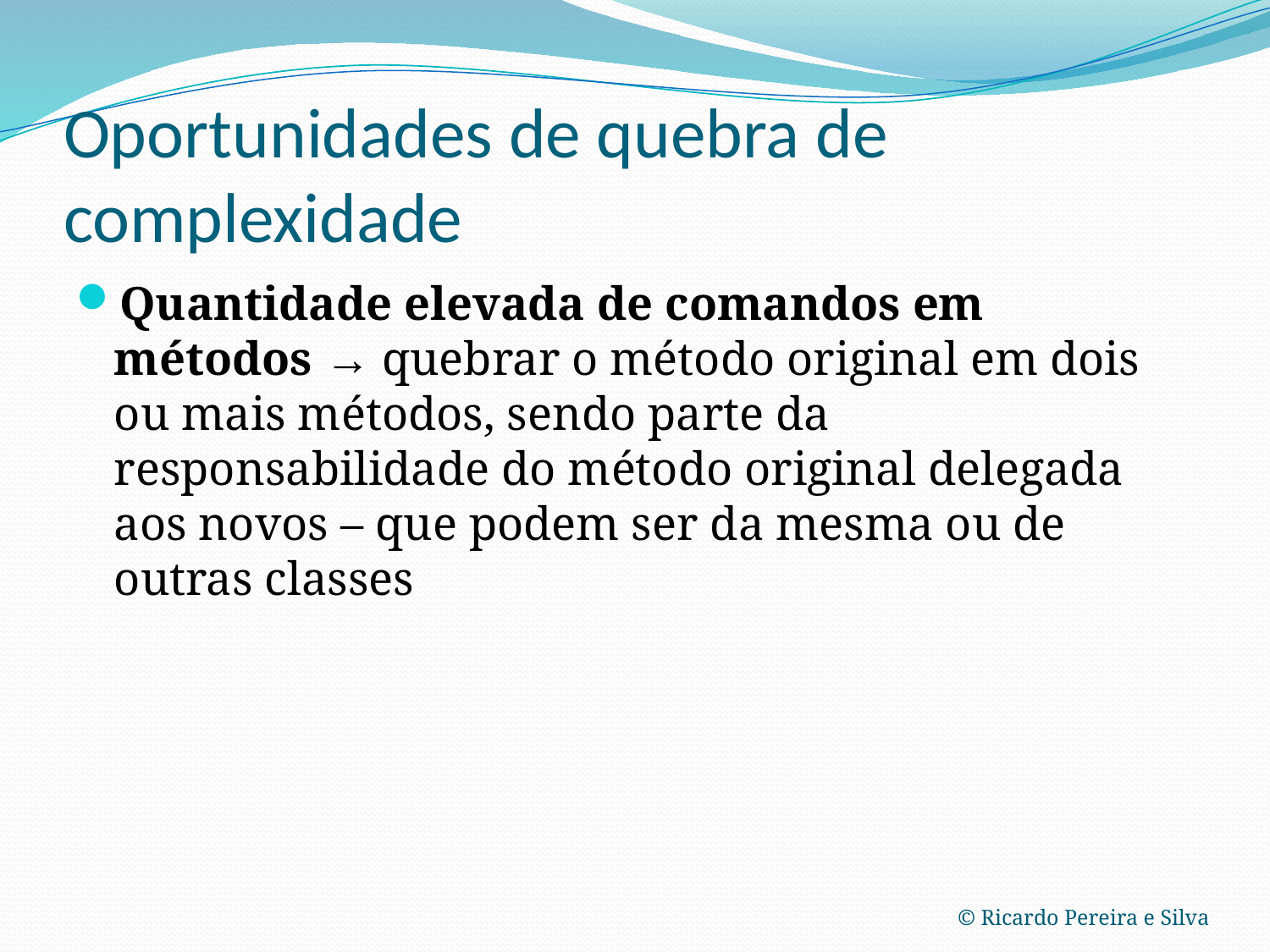

# Oportunidades de quebra de complexidade
Quantidade elevada de comandos em métodos → quebrar o método original em dois ou mais métodos, sendo parte da responsabilidade do método original delegada aos novos – que podem ser da mesma ou de outras classes

© Ricardo Pereira e Silva